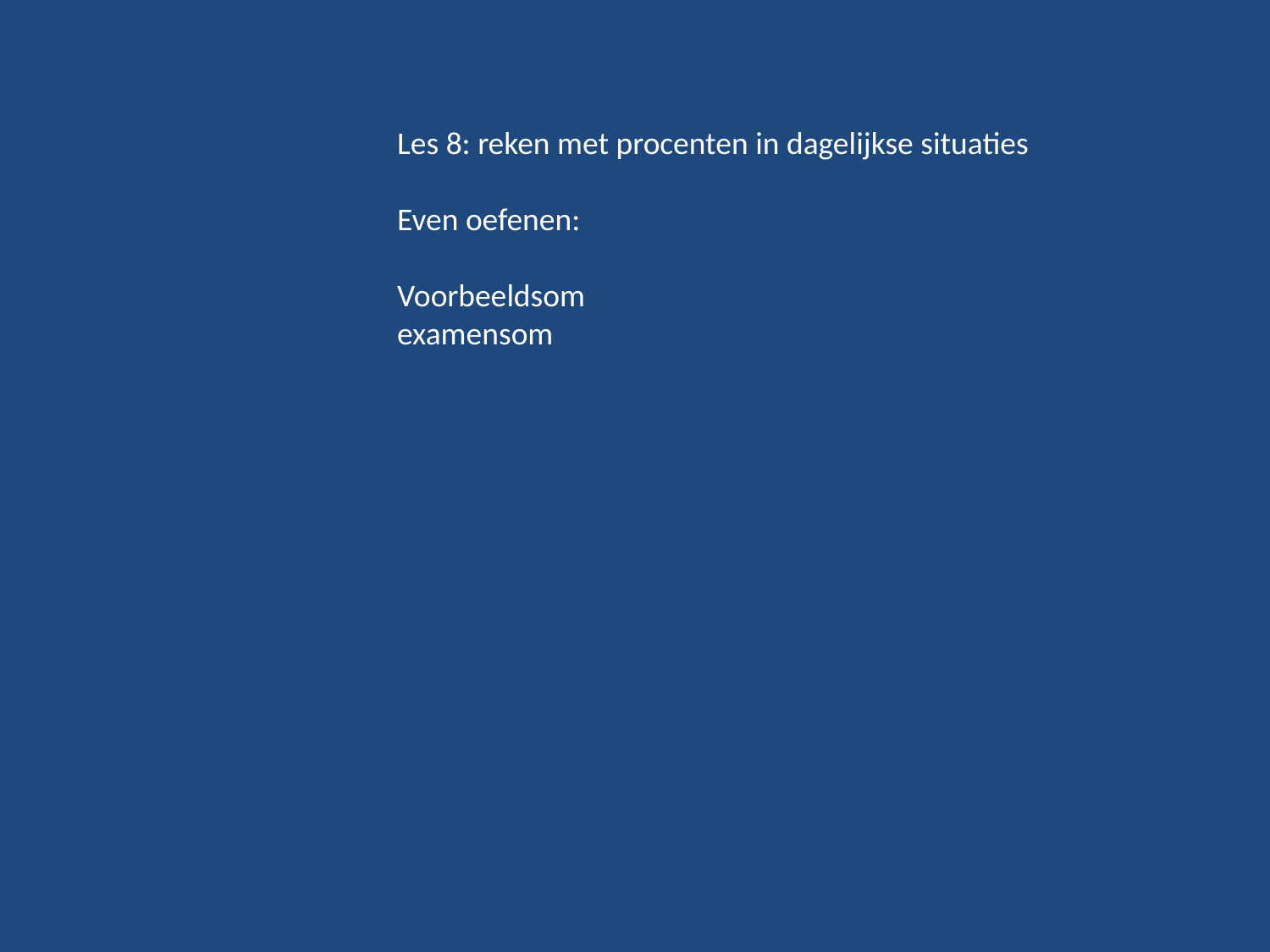

Les 8: reken met procenten in dagelijkse situaties

Even oefenen:

Voorbeeldsom
examensom